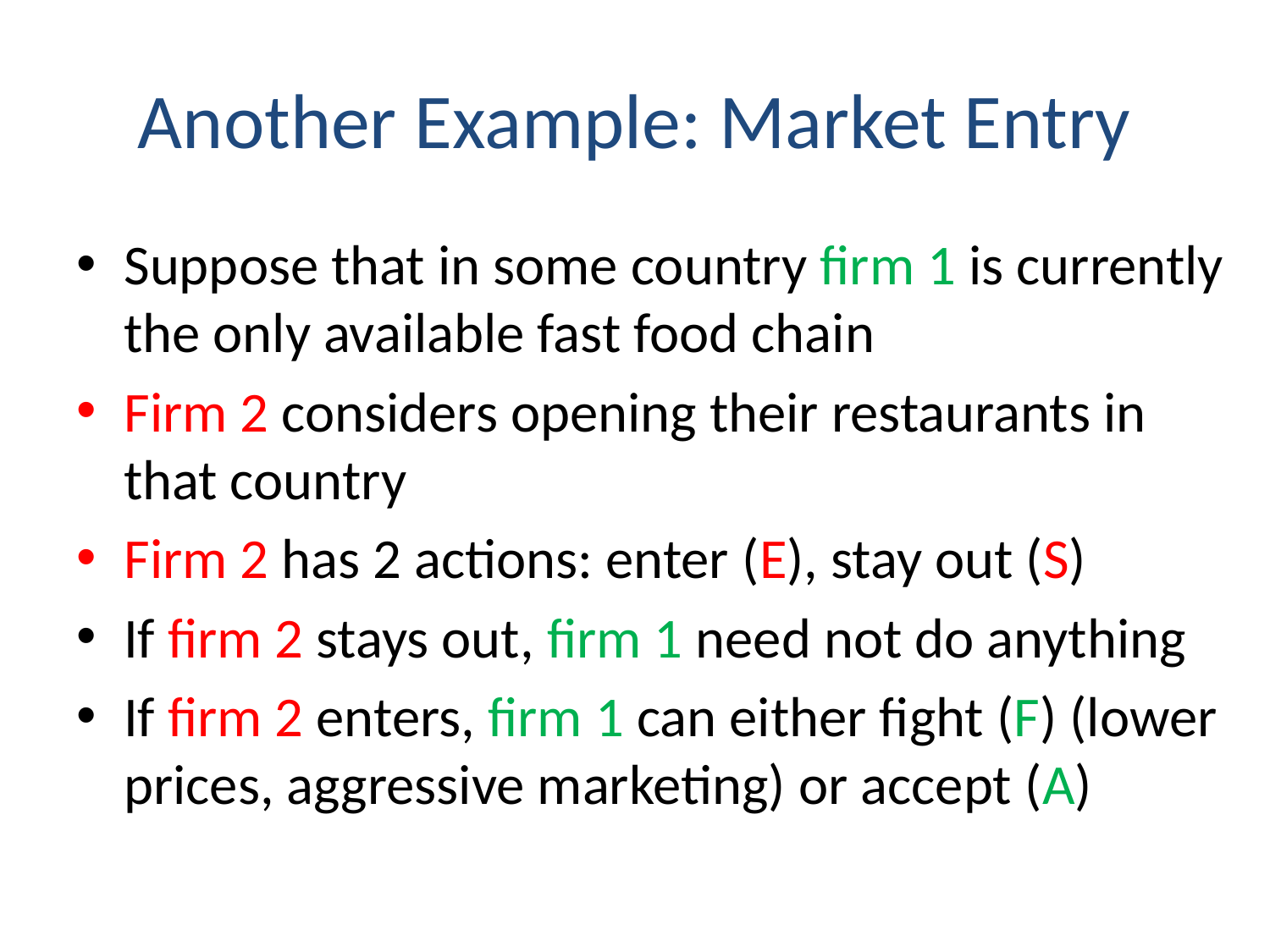

# Another Example: Market Entry
Suppose that in some country firm 1 is currently the only available fast food chain
Firm 2 considers opening their restaurants in that country
Firm 2 has 2 actions: enter (E), stay out (S)
If firm 2 stays out, firm 1 need not do anything
If firm 2 enters, firm 1 can either fight (F) (lower prices, aggressive marketing) or accept (A)